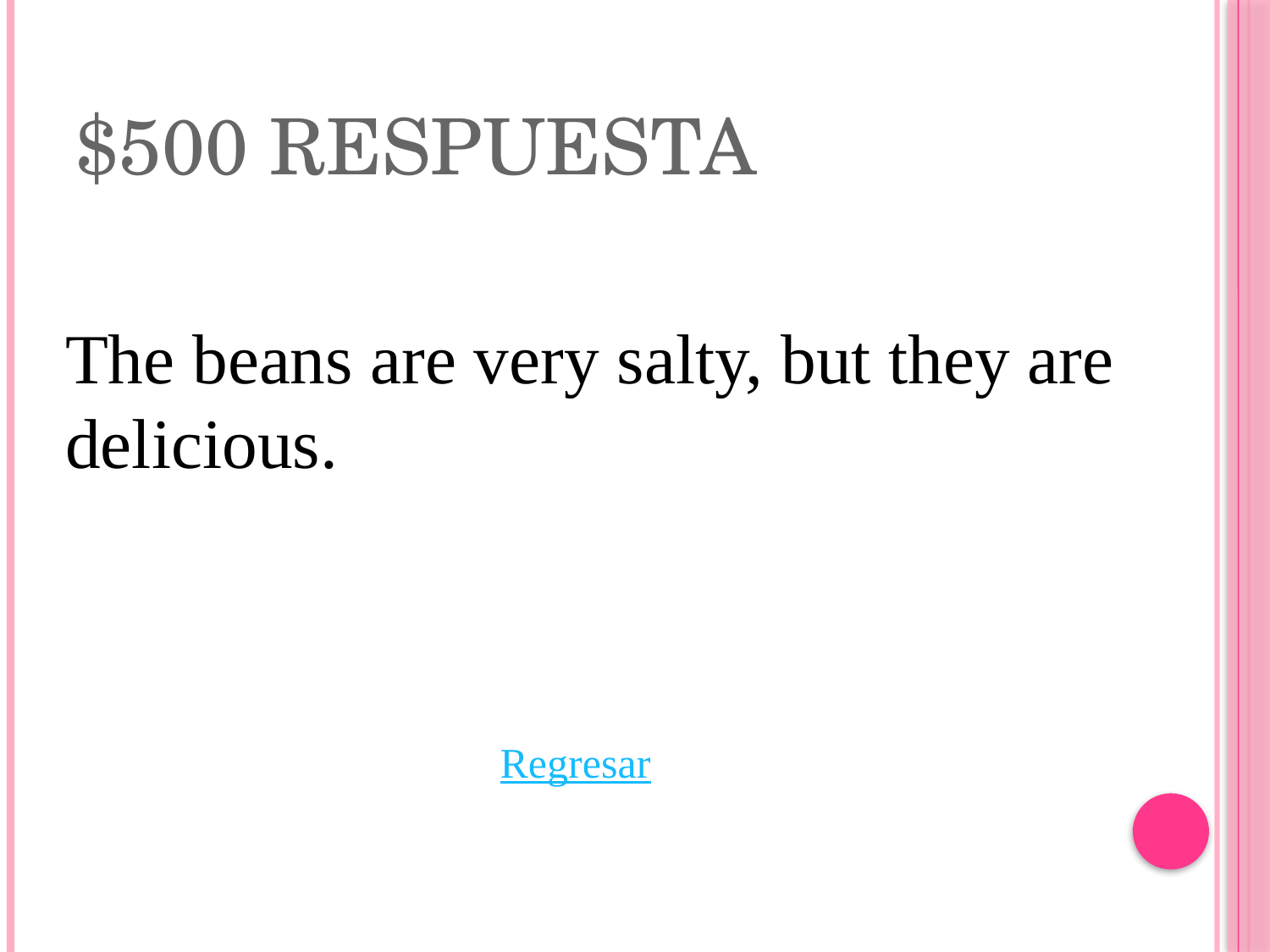

# $500 Respuesta
The beans are very salty, but they are delicious.
Regresar